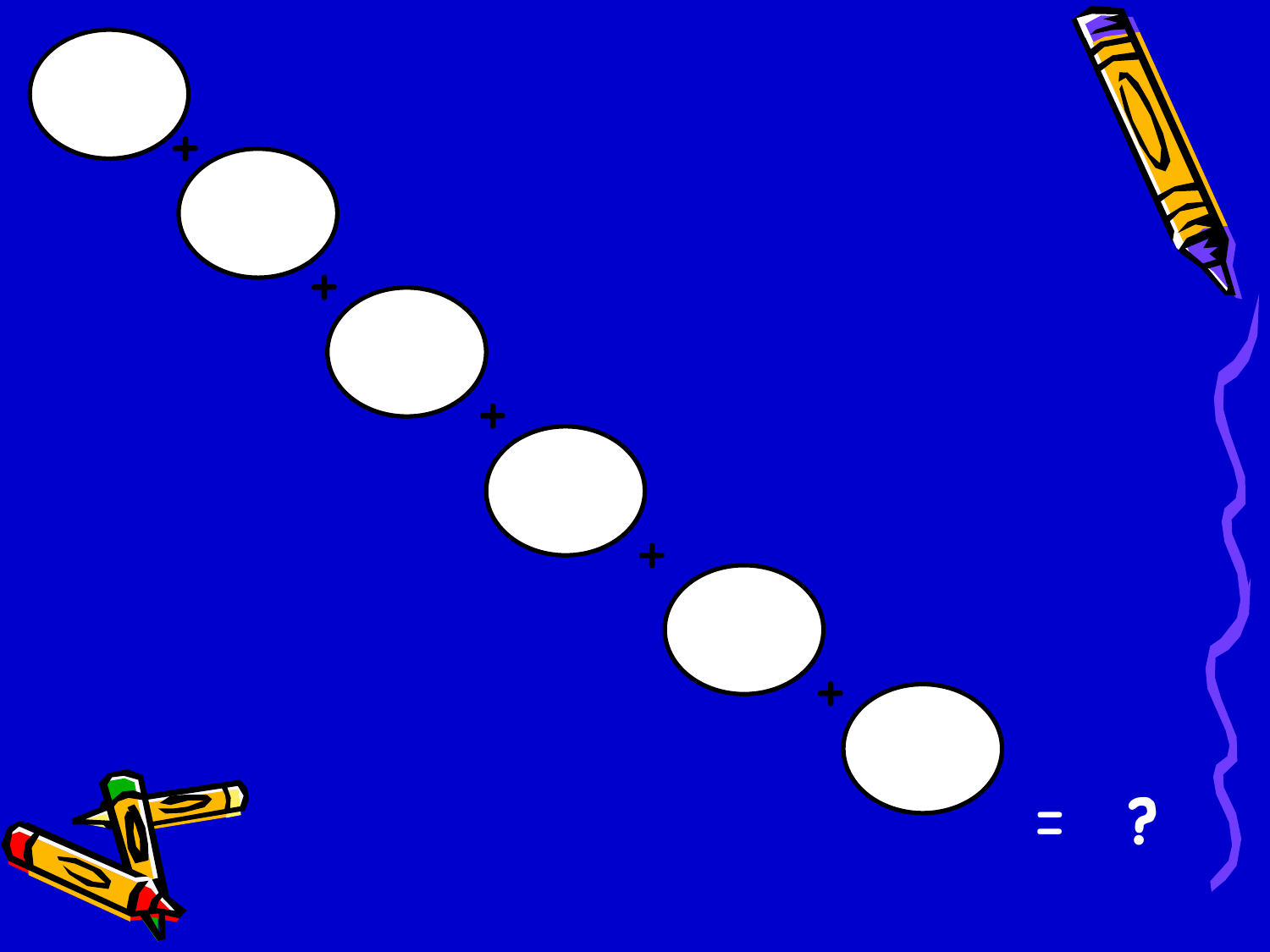

+

+

+

+

+

=   ?